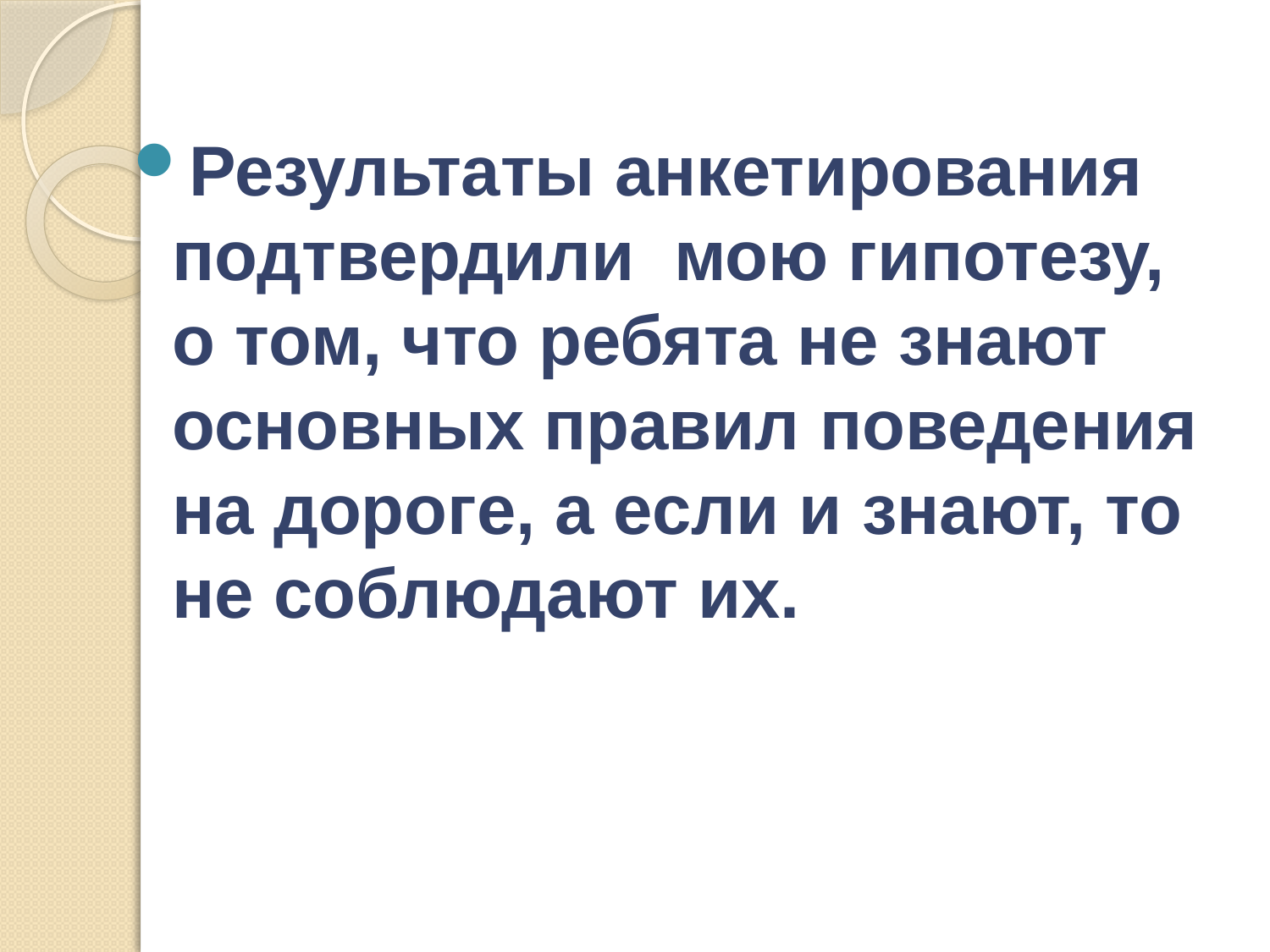

#
Результаты анкетирования подтвердили  мою гипотезу, о том, что ребята не знают основных правил поведения на дороге, а если и знают, то не соблюдают их.